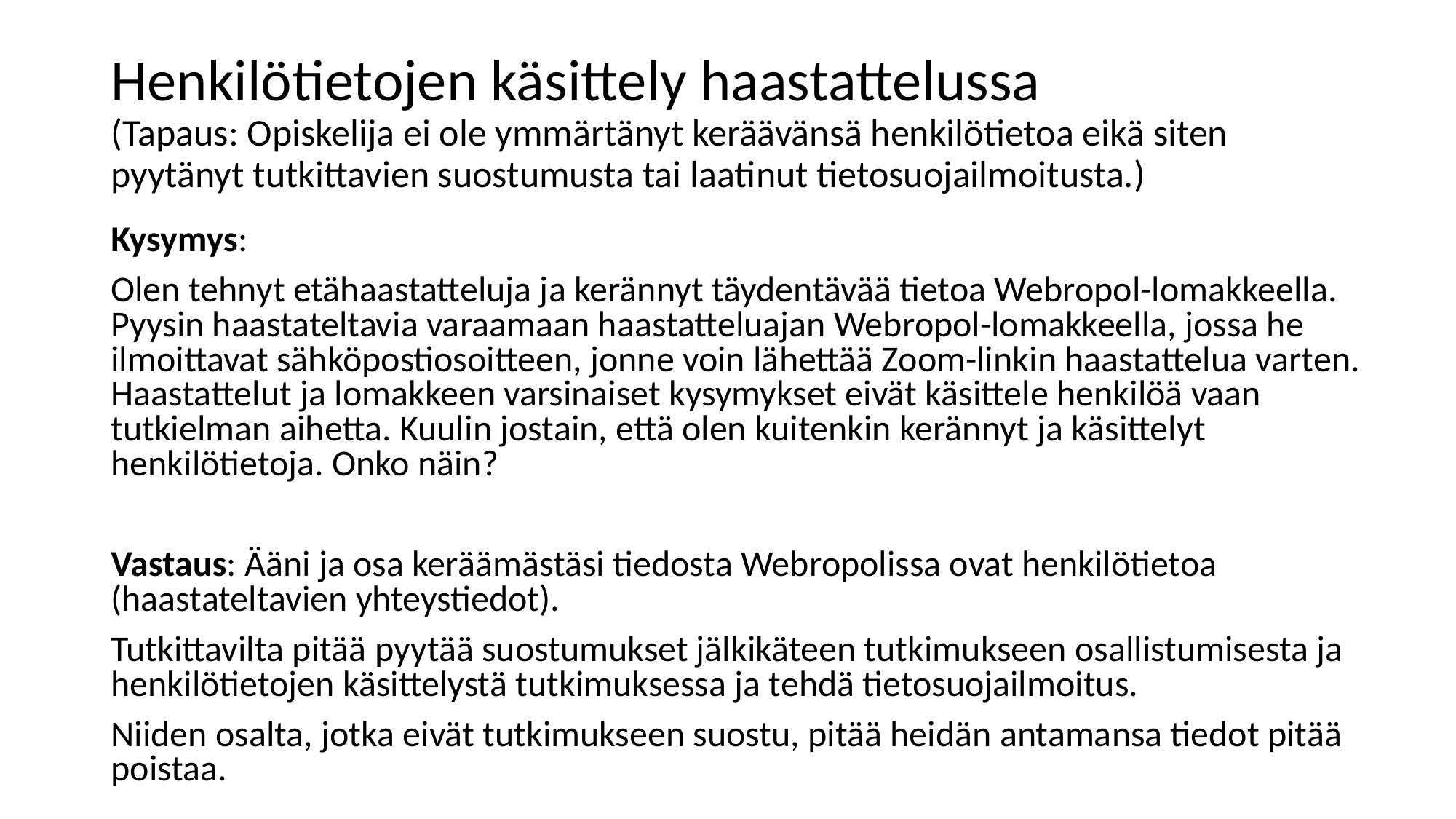

# Henkilötietojen käsittely haastattelussa
(Tapaus: Opiskelija ei ole ymmärtänyt keräävänsä henkilötietoa eikä siten pyytänyt tutkittavien suostumusta tai laatinut tietosuojailmoitusta.)
Kysymys:
Olen tehnyt etähaastatteluja ja kerännyt täydentävää tietoa Webropol-lomakkeella. Pyysin haastateltavia varaamaan haastatteluajan Webropol-lomakkeella, jossa he ilmoittavat sähköpostiosoitteen, jonne voin lähettää Zoom-linkin haastattelua varten. Haastattelut ja lomakkeen varsinaiset kysymykset eivät käsittele henkilöä vaan tutkielman aihetta. Kuulin jostain, että olen kuitenkin kerännyt ja käsittelyt henkilötietoja. Onko näin?

Vastaus: Ääni ja osa keräämästäsi tiedosta Webropolissa ovat henkilötietoa (haastateltavien yhteystiedot).
Tutkittavilta pitää pyytää suostumukset jälkikäteen tutkimukseen osallistumisesta ja henkilötietojen käsittelystä tutkimuksessa ja tehdä tietosuojailmoitus.
Niiden osalta, jotka eivät tutkimukseen suostu, pitää heidän antamansa tiedot pitää poistaa.